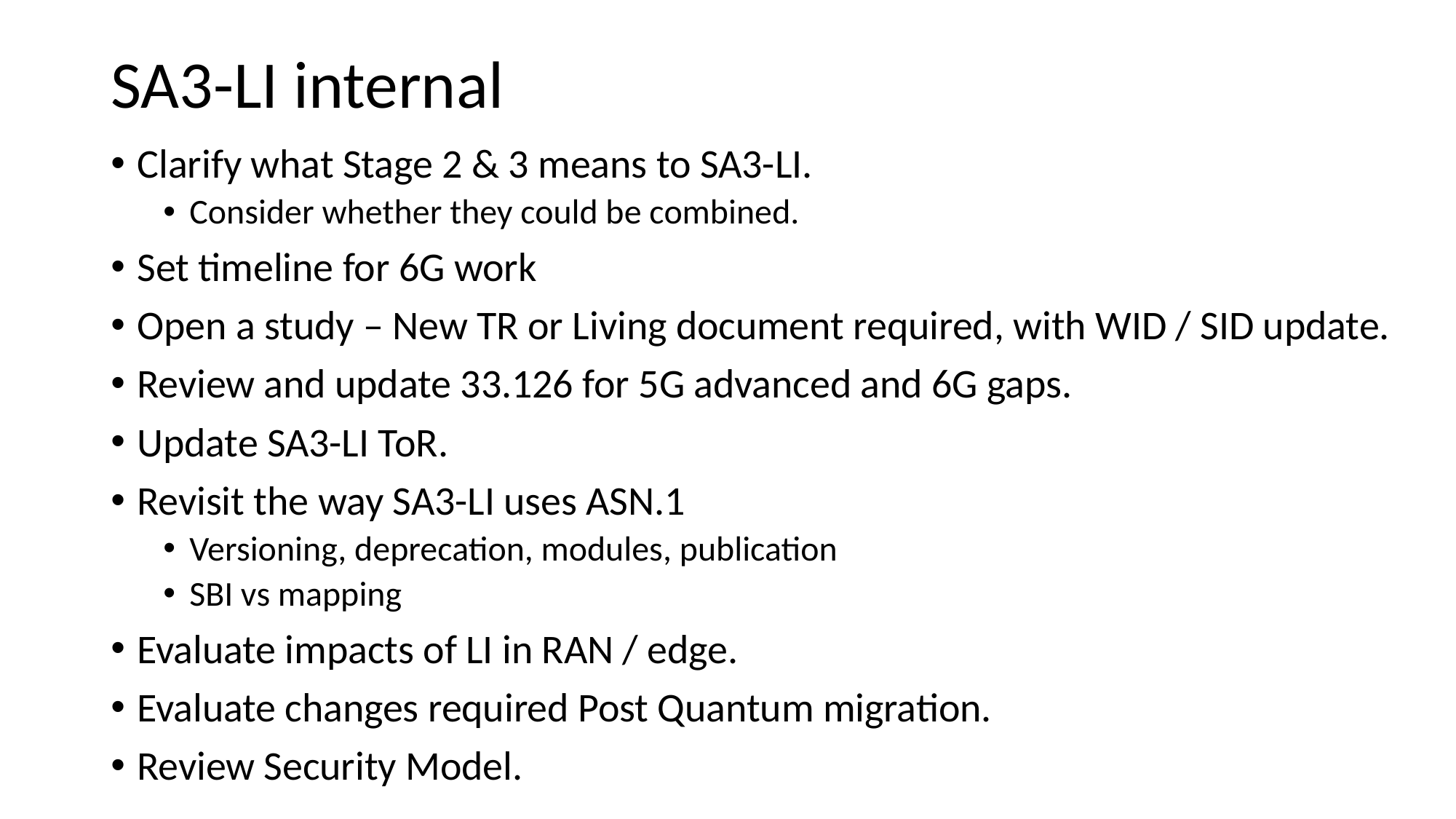

# SA3-LI internal
Clarify what Stage 2 & 3 means to SA3-LI.
Consider whether they could be combined.
Set timeline for 6G work
Open a study – New TR or Living document required, with WID / SID update.
Review and update 33.126 for 5G advanced and 6G gaps.
Update SA3-LI ToR.
Revisit the way SA3-LI uses ASN.1
Versioning, deprecation, modules, publication
SBI vs mapping
Evaluate impacts of LI in RAN / edge.
Evaluate changes required Post Quantum migration.
Review Security Model.